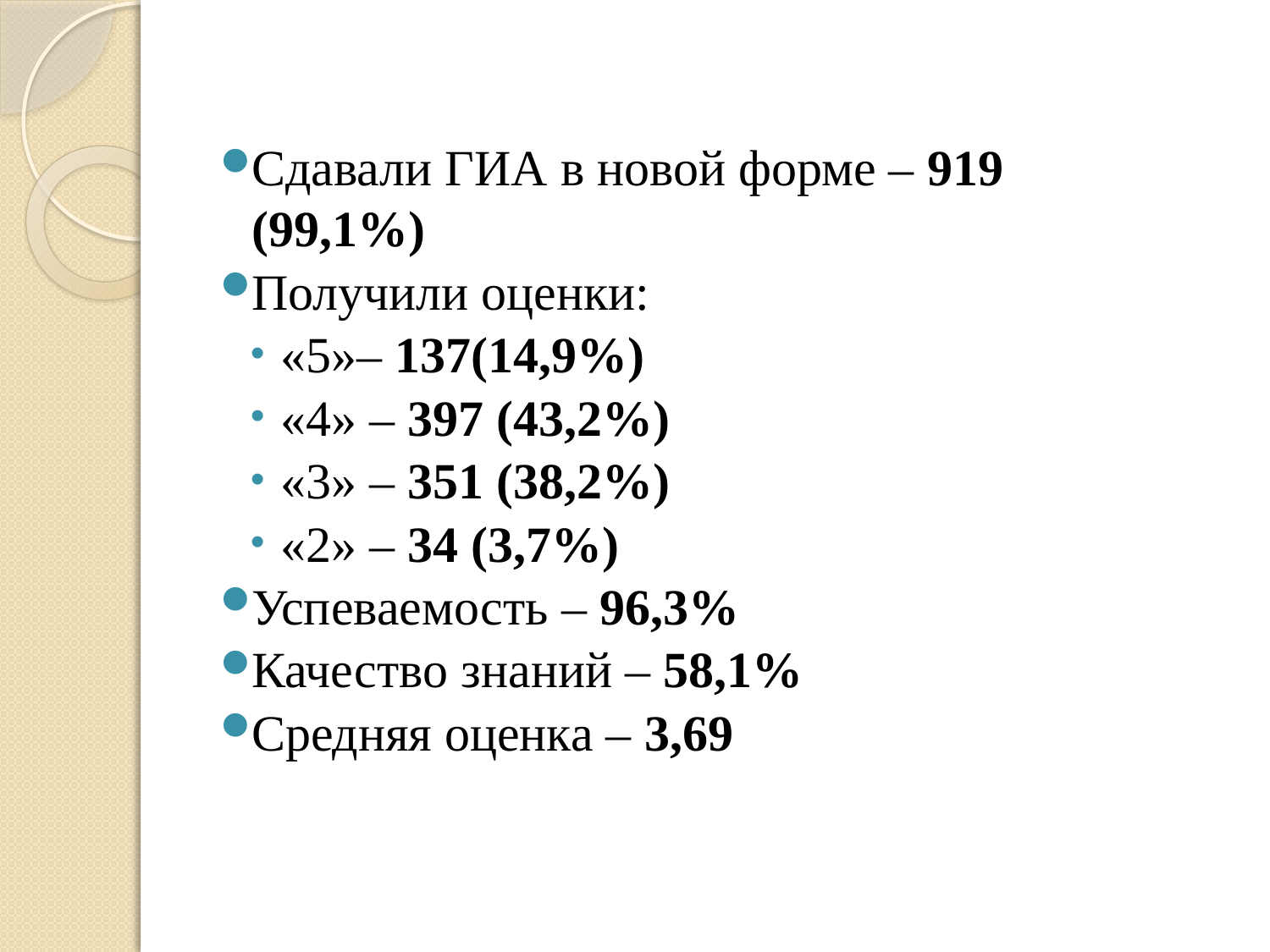

#
Сдавали ГИА в новой форме – 919    (99,1%)
Получили оценки:
«5»– 137(14,9%)
«4» – 397 (43,2%)
«3» – 351 (38,2%)
«2» – 34 (3,7%)
Успеваемость – 96,3%
Качество знаний – 58,1%
Средняя оценка – 3,69